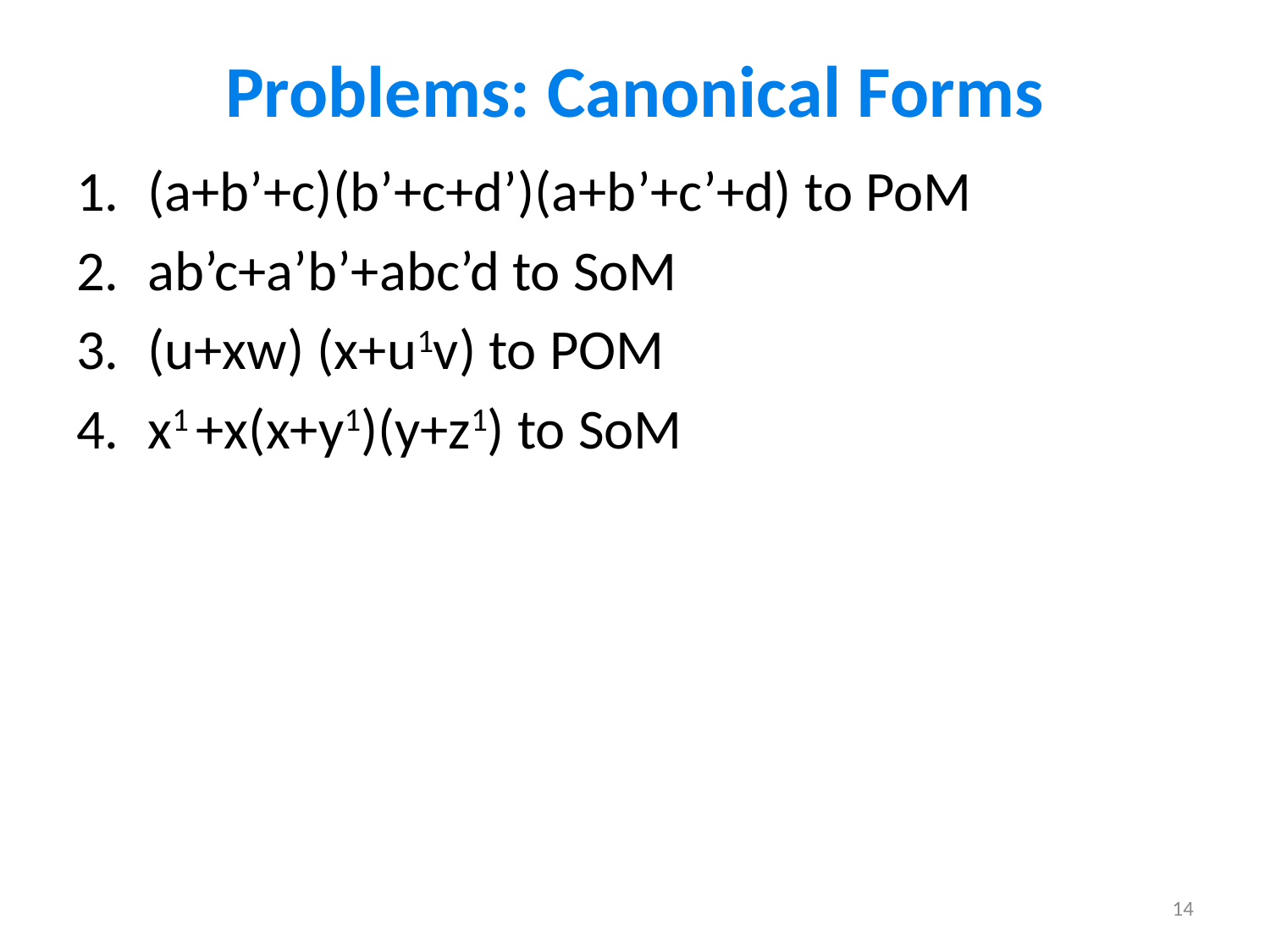

# Problems: Canonical Forms
(a+b’+c)(b’+c+d’)(a+b’+c’+d) to PoM
ab’c+a’b’+abc’d to SoM
(u+xw) (x+u1v) to POM
x1 +x(x+y1)(y+z1) to SoM

14